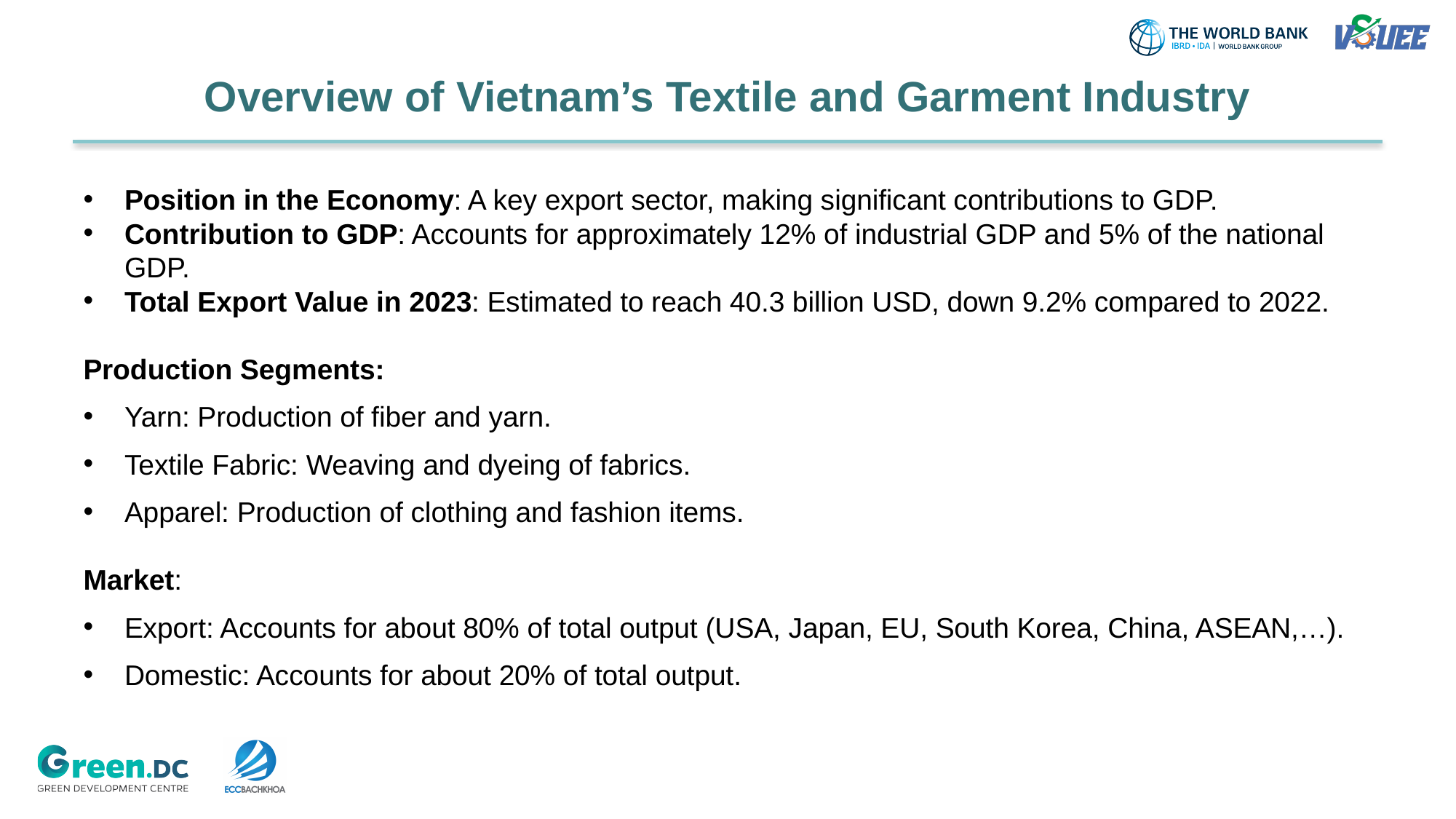

# Overview of Vietnam’s Textile and Garment Industry
Position in the Economy: A key export sector, making significant contributions to GDP.
Contribution to GDP: Accounts for approximately 12% of industrial GDP and 5% of the national GDP.
Total Export Value in 2023: Estimated to reach 40.3 billion USD, down 9.2% compared to 2022.

Production Segments:
Yarn: Production of fiber and yarn.
Textile Fabric: Weaving and dyeing of fabrics.
Apparel: Production of clothing and fashion items.

Market:
Export: Accounts for about 80% of total output (USA, Japan, EU, South Korea, China, ASEAN,…).
Domestic: Accounts for about 20% of total output.